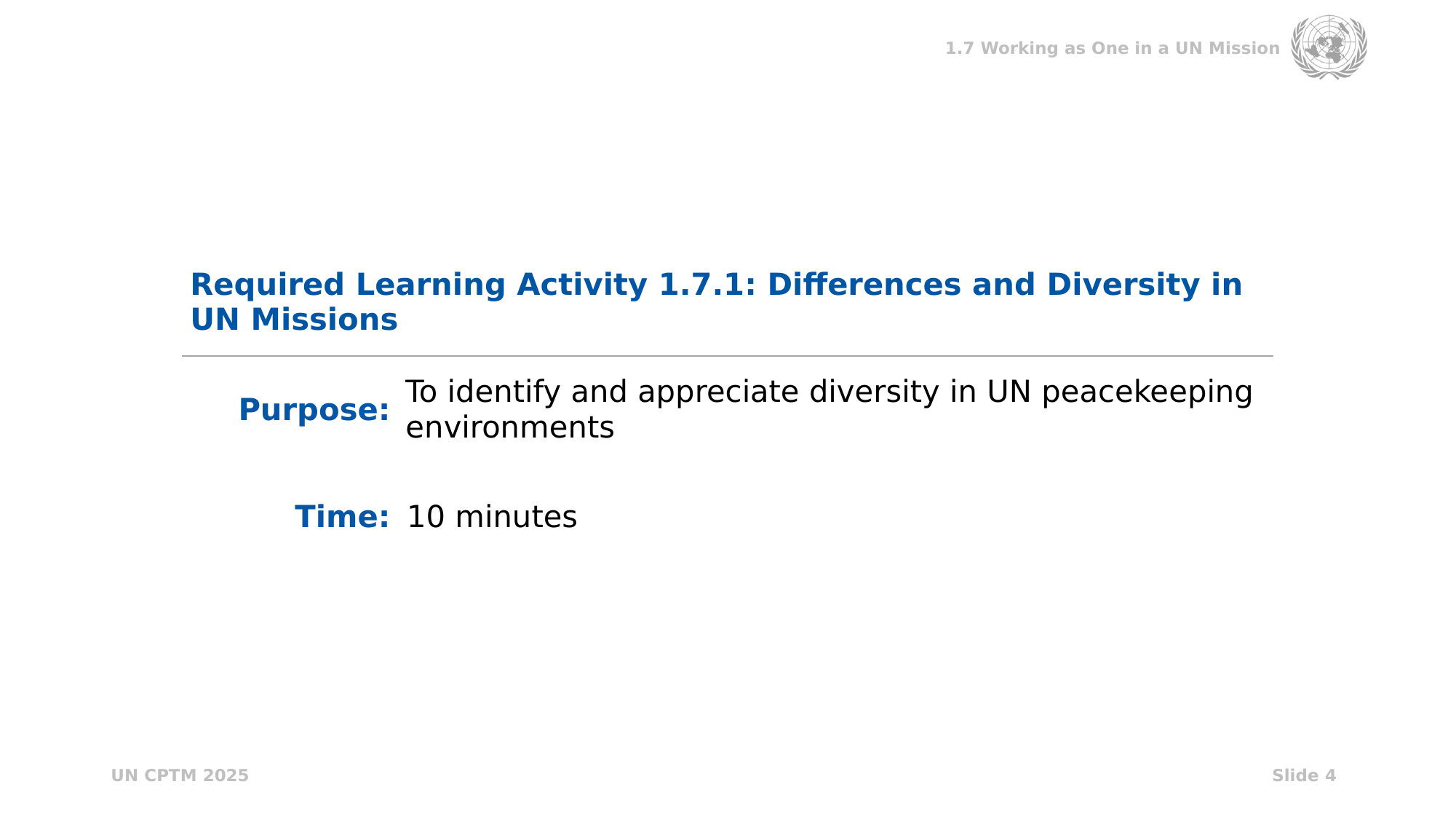

| Required Learning Activity 1.7.1: Differences and Diversity in UN Missions |  |
| --- | --- |
| Purpose: | To identify and appreciate diversity in UN peacekeeping environments |
| Time: | 10 minutes |